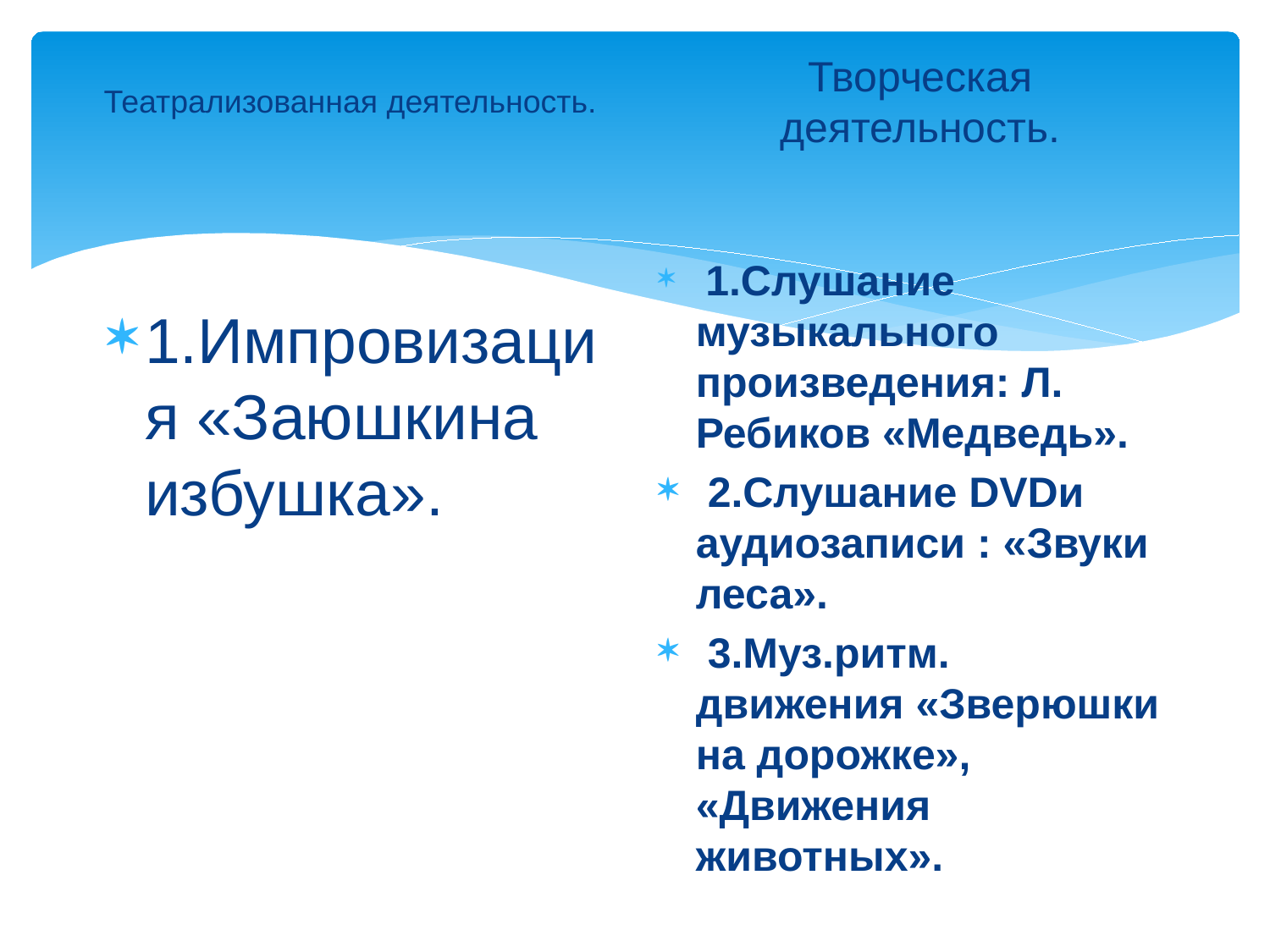

#
Театрализованная деятельность.
Творческая деятельность.

1.Импровизация «Заюшкина избушка».

 1.Слушание музыкального произведения: Л. Ребиков «Медведь».
 2.Слушание DVDи аудиозаписи : «Звуки леса».
 3.Муз.ритм. движения «Зверюшки на дорожке», «Движения животных».